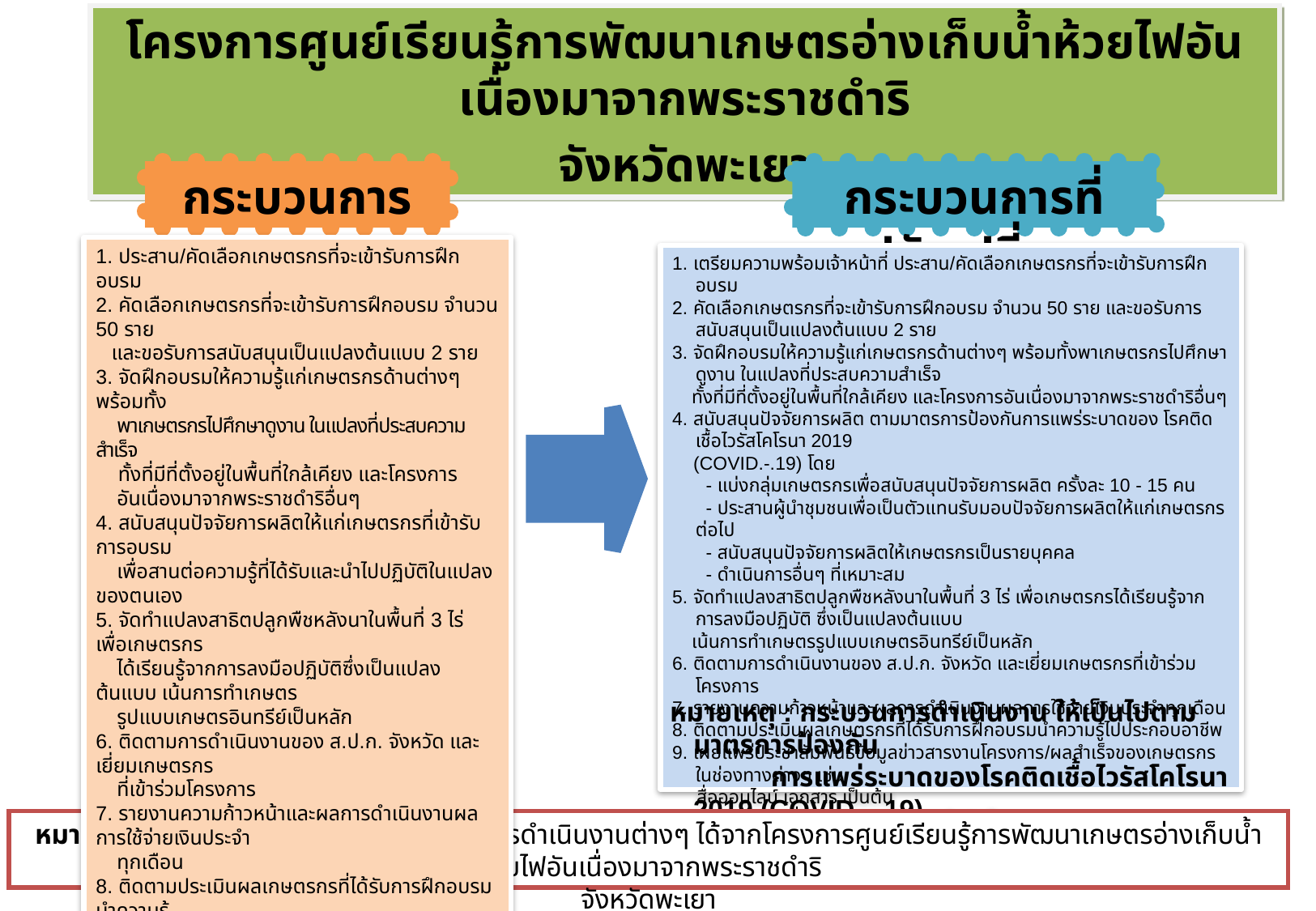

โครงการศูนย์เรียนรู้การพัฒนาเกษตรอ่างเก็บน้ำห้วยไฟอันเนื่องมาจากพระราชดำริ
จังหวัดพะเยา
กระบวนการเดิม
กระบวนการที่ปรับเปลี่ยน
1. ประสาน/คัดเลือกเกษตรกรที่จะเข้ารับการฝึกอบรม
2. คัดเลือกเกษตรกรที่จะเข้ารับการฝึกอบรม จำนวน 50 ราย
   และขอรับการสนับสนุนเป็นแปลงต้นแบบ 2 ราย
3. จัดฝึกอบรมให้ความรู้แก่เกษตรกรด้านต่างๆ พร้อมทั้ง
    พาเกษตรกรไปศึกษาดูงาน ในแปลงที่ประสบความสำเร็จ
     ทั้งที่มีที่ตั้งอยู่ในพื้นที่ใกล้เคียง และโครงการ
    อันเนื่องมาจากพระราชดำริอื่นๆ
4. สนับสนุนปัจจัยการผลิตให้แก่เกษตรกรที่เข้ารับการอบรม
    เพื่อสานต่อความรู้ที่ได้รับและนำไปปฏิบัติในแปลงของตนเอง
5. จัดทำแปลงสาธิตปลูกพืชหลังนาในพื้นที่ 3 ไร่ เพื่อเกษตรกร
    ได้เรียนรู้จากการลงมือปฏิบัติซึ่งเป็นแปลงต้นแบบ เน้นการทำเกษตร
    รูปแบบเกษตรอินทรีย์เป็นหลัก
6. ติดตามการดำเนินงานของ ส.ป.ก. จังหวัด และเยี่ยมเกษตรกร
    ที่เข้าร่วมโครงการ
7. รายงานความก้าวหน้าและผลการดำเนินงานผลการใช้จ่ายเงินประจำ
    ทุกเดือน
8. ติดตามประเมินผลเกษตรกรที่ได้รับการฝึกอบรมนำความรู้
      ไปประกอบอาชีพ
9. เผยแพร่ประชาสัมพันธ์ข้อมูลข่าวสารงานโครงการ/ผลสำเร็จ
      ของเกษตรกรในช่องทางต่างๆ เช่น สื่อออนไลน์ เอกสาร เป็นต้น
10. ศึกษาปัจจัยที่ส่งผลกระทบต่อการดำเนินโครงการ
11. พัฒนาศักยภาพเจ้าหน้าที่ ส.ป.ก. ส่วนกลาง/จังหวัด/เกษตรกร
1. เตรียมความพร้อมเจ้าหน้าที่ ประสาน/คัดเลือกเกษตรกรที่จะเข้ารับการฝึกอบรม
2. คัดเลือกเกษตรกรที่จะเข้ารับการฝึกอบรม จำนวน 50 ราย และขอรับการสนับสนุนเป็นแปลงต้นแบบ 2 ราย
3. จัดฝึกอบรมให้ความรู้แก่เกษตรกรด้านต่างๆ พร้อมทั้งพาเกษตรกรไปศึกษาดูงาน ในแปลงที่ประสบความสำเร็จ
    ทั้งที่มีที่ตั้งอยู่ในพื้นที่ใกล้เคียง และโครงการอันเนื่องมาจากพระราชดำริอื่นๆ
4. สนับสนุนปัจจัยการผลิต ตามมาตรการป้องกันการแพร่ระบาดของ โรคติดเชื้อไวรัสโคโรนา 2019
    (COVID.-.19) โดย
	  - แบ่งกลุ่มเกษตรกรเพื่อสนับสนุนปัจจัยการผลิต ครั้งละ 10 - 15 คน
	  - ประสานผู้นำชุมชนเพื่อเป็นตัวแทนรับมอบปัจจัยการผลิตให้แก่เกษตรกรต่อไป
	  - สนับสนุนปัจจัยการผลิตให้เกษตรกรเป็นรายบุคคล
	  - ดำเนินการอื่นๆ ที่เหมาะสม
5. จัดทำแปลงสาธิตปลูกพืชหลังนาในพื้นที่ 3 ไร่ เพื่อเกษตรกรได้เรียนรู้จากการลงมือปฏิบัติ ซึ่งเป็นแปลงต้นแบบ
    เน้นการทำเกษตรรูปแบบเกษตรอินทรีย์เป็นหลัก
6. ติดตามการดำเนินงานของ ส.ป.ก. จังหวัด และเยี่ยมเกษตรกรที่เข้าร่วมโครงการ
7. รายงานความก้าวหน้าและผลการดำเนินงานผลการใช้จ่ายเงินประจำทุกเดือน
8. ติดตามประเมินผลเกษตรกรที่ได้รับการฝึกอบรมนำความรู้ไปประกอบอาชีพ
9. เผยแพร่ประชาสัมพันธ์ข้อมูลข่าวสารงานโครงการ/ผลสำเร็จของเกษตรกรในช่องทางต่างๆ เช่น
     สื่อออนไลน์ เอกสาร เป็นต้น
10. ศึกษาปัจจัยที่ส่งผลกระทบต่อการดำเนินโครงการ
11. พัฒนาศักยภาพเจ้าหน้าที่ ส.ป.ก. ส่วนกลาง/จังหวัด/เกษตรกร

หมายเหตุ : กระบวนการดำเนินงาน ให้เป็นไปตามมาตรการป้องกัน
           การแพร่ระบาดของโรคติดเชื้อไวรัสโคโรนา 2019 (COVID – 19)
หมายเหตุ สามารถศึกษารายละเอียดและวิธีการดำเนินงานต่างๆ ได้จากโครงการศูนย์เรียนรู้การพัฒนาเกษตรอ่างเก็บน้ำห้วยไฟอันเนื่องมาจากพระราชดำริ
จังหวัดพะเยา